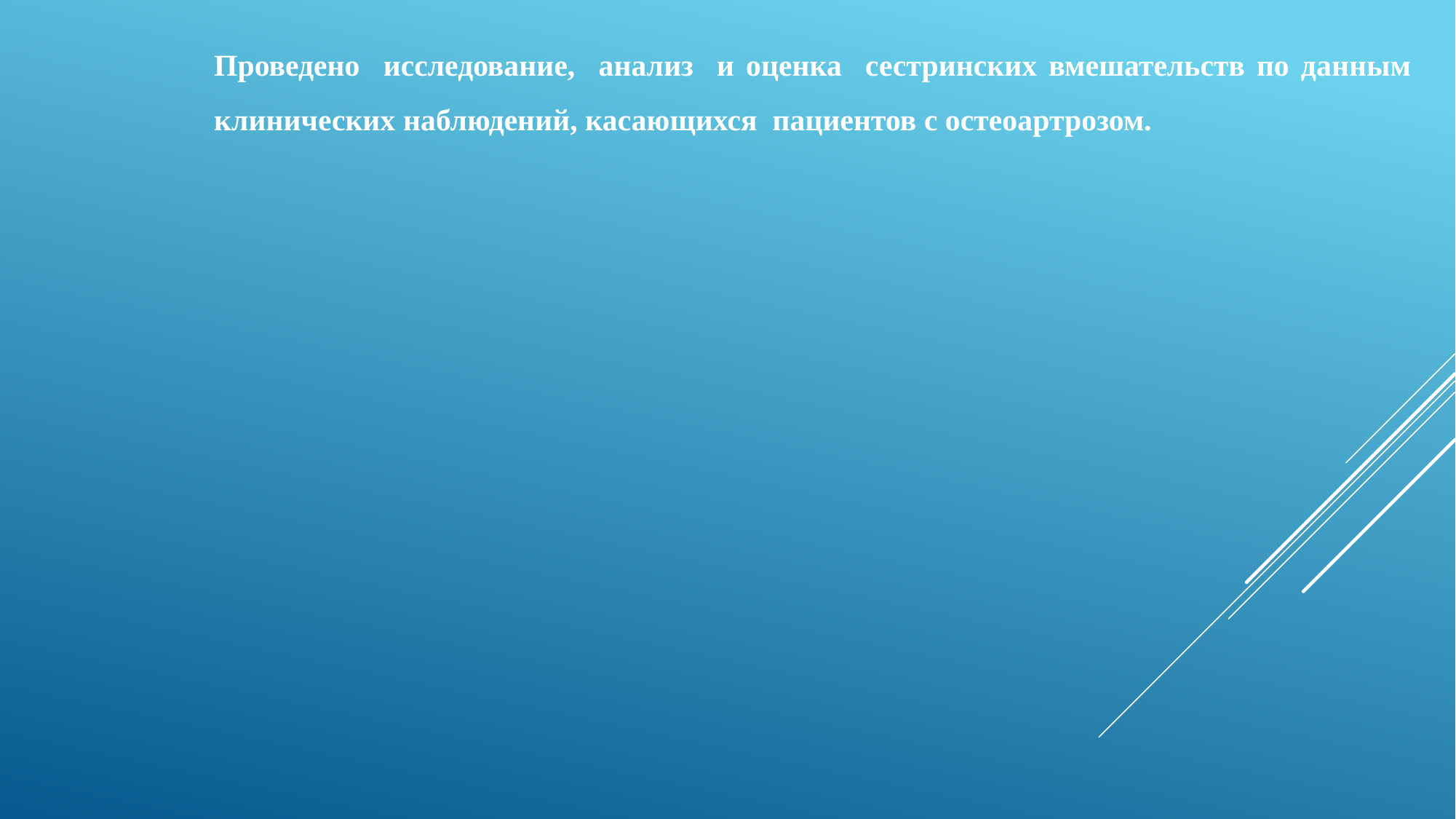

Проведено  исследование,  анализ  и оценка  сестринских вмешательств по данным клинических наблюдений, касающихся  пациентов с остеоартрозом.